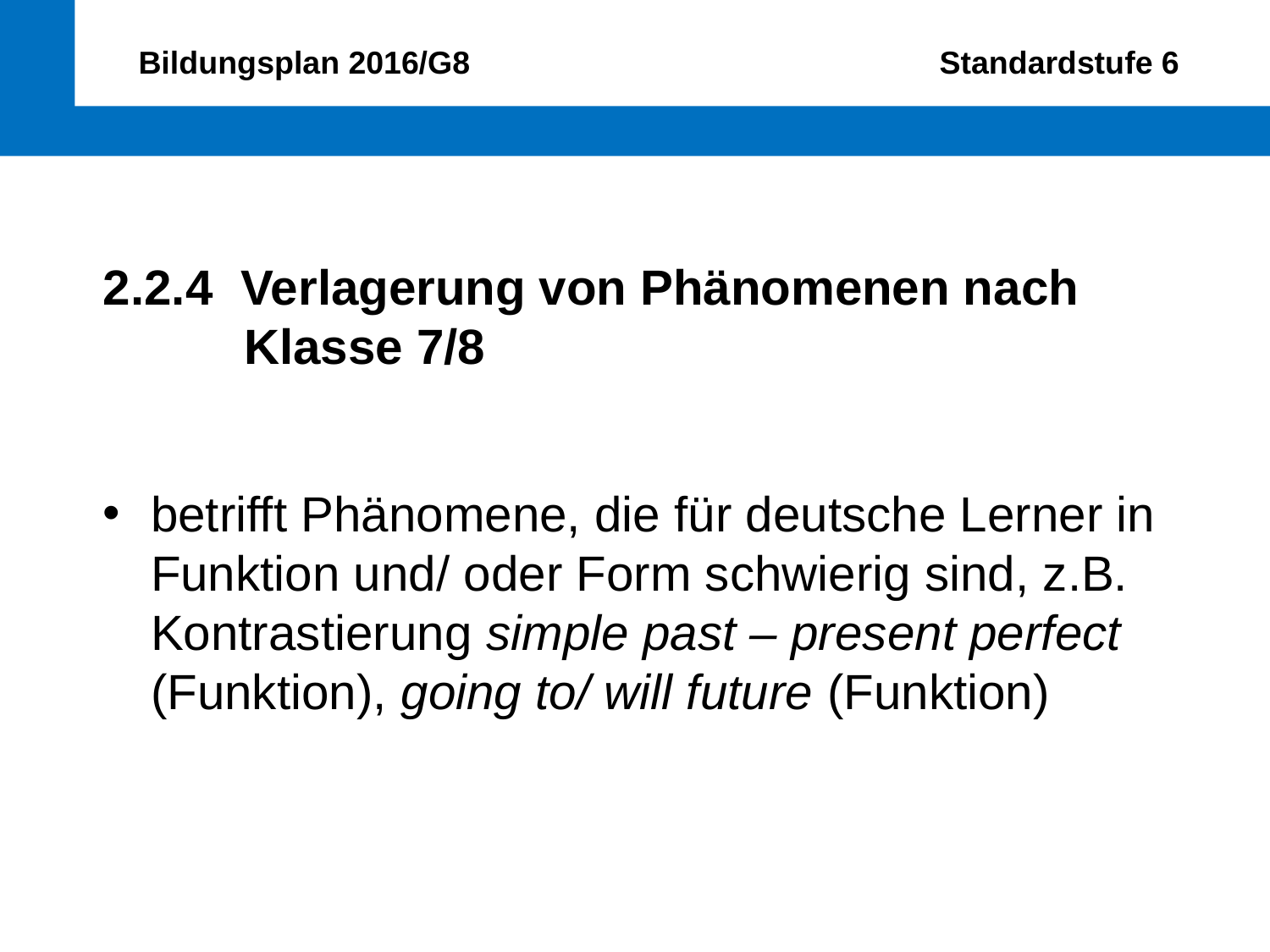

Bildungsplan 2016/G8                                                     Standardstufe 6

2.2.4  Verlagerung von Phänomenen nach 	 	 Klasse 7/8

betrifft Phänomene, die für deutsche Lerner in Funktion und/ oder Form schwierig sind, z.B. Kontrastierung simple past – present perfect (Funktion), going to/ will future (Funktion)